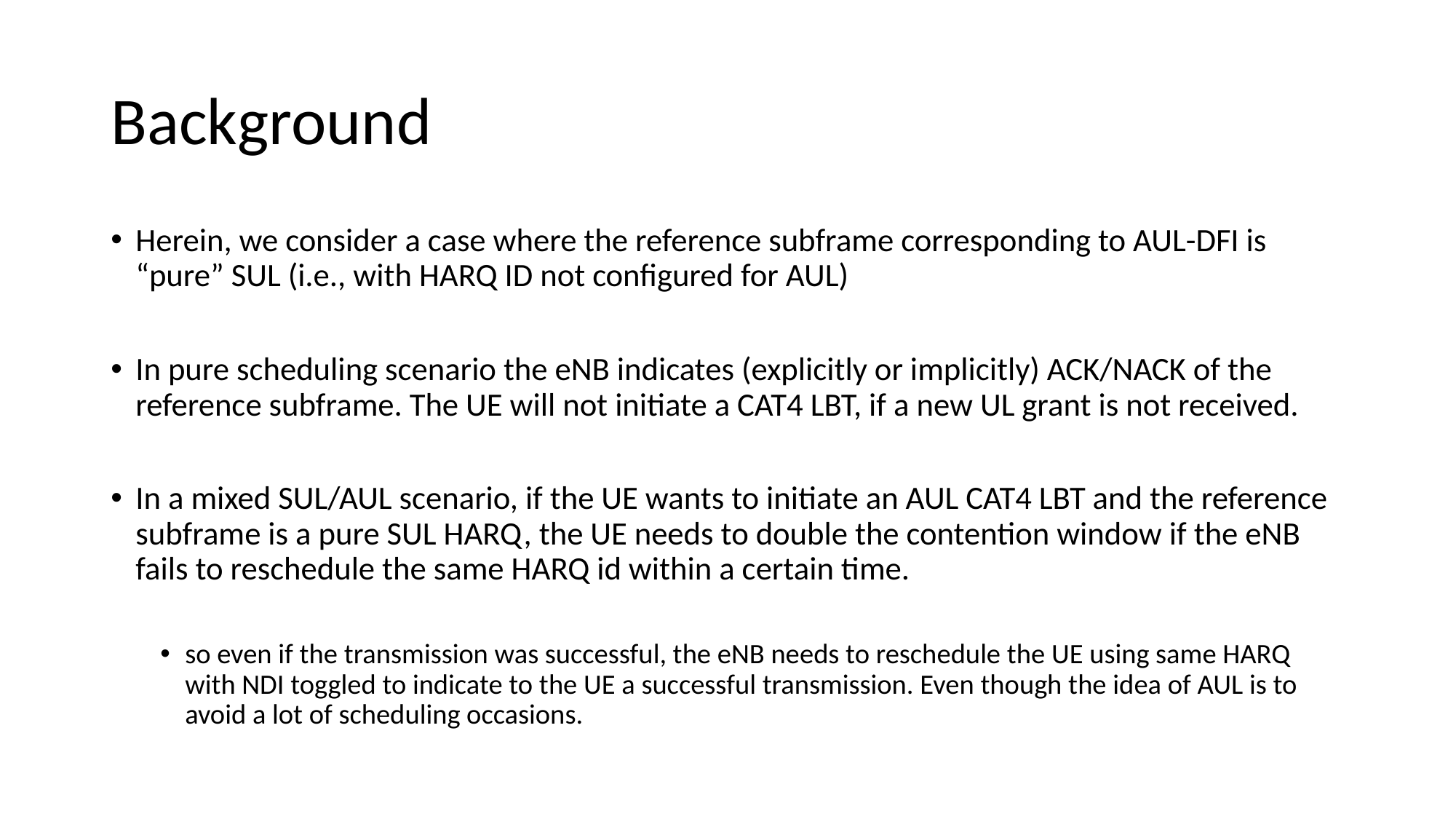

# Background
Herein, we consider a case where the reference subframe corresponding to AUL-DFI is “pure” SUL (i.e., with HARQ ID not configured for AUL)

In pure scheduling scenario the eNB indicates (explicitly or implicitly) ACK/NACK of the reference subframe. The UE will not initiate a CAT4 LBT, if a new UL grant is not received.

In a mixed SUL/AUL scenario, if the UE wants to initiate an AUL CAT4 LBT and the reference subframe is a pure SUL HARQ, the UE needs to double the contention window if the eNB fails to reschedule the same HARQ id within a certain time.

so even if the transmission was successful, the eNB needs to reschedule the UE using same HARQ with NDI toggled to indicate to the UE a successful transmission. Even though the idea of AUL is to avoid a lot of scheduling occasions.